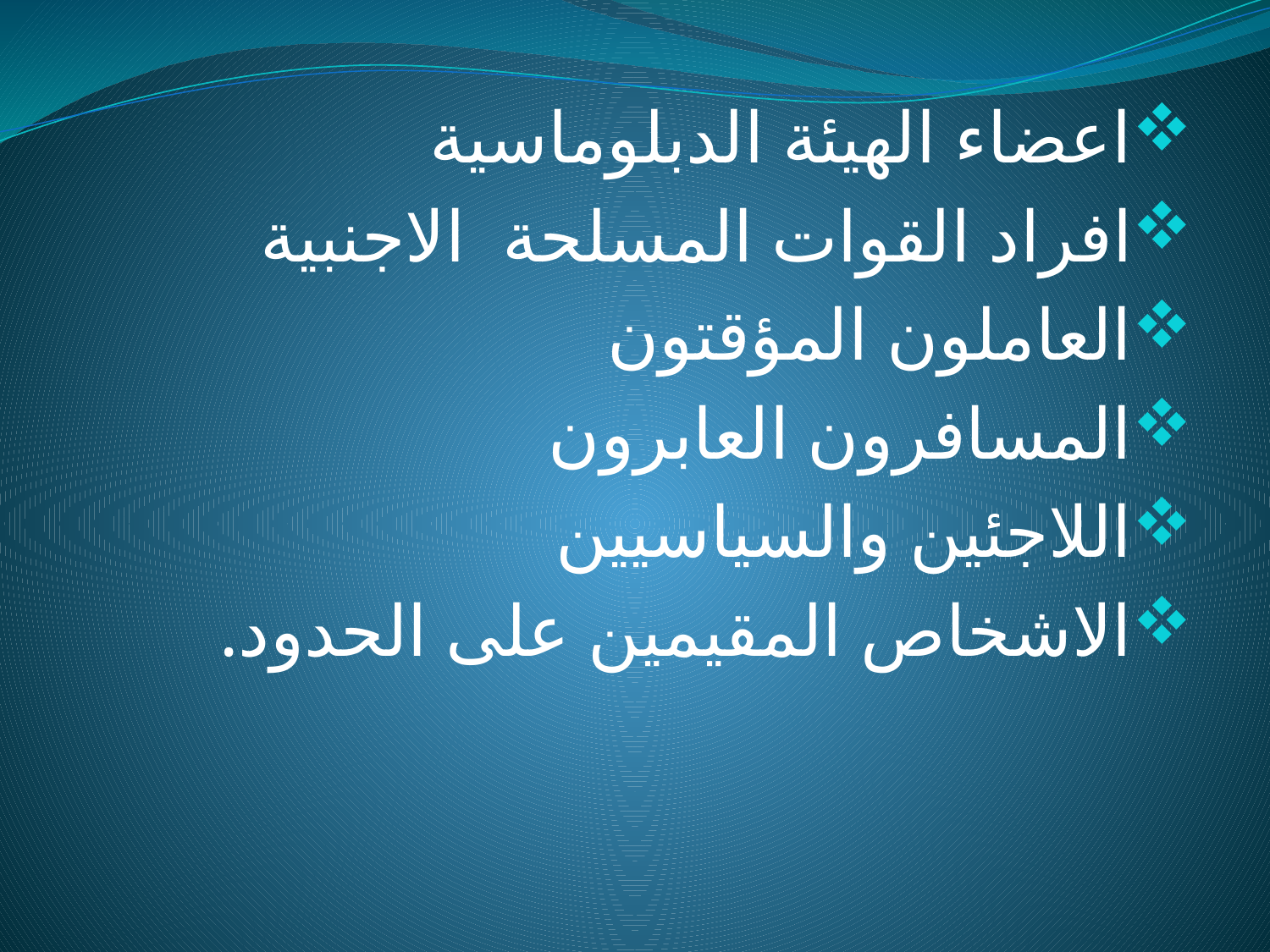

اعضاء الهيئة الدبلوماسية
افراد القوات المسلحة  الاجنبية
العاملون المؤقتون
المسافرون العابرون
اللاجئين والسياسيين
الاشخاص المقيمين على الحدود.